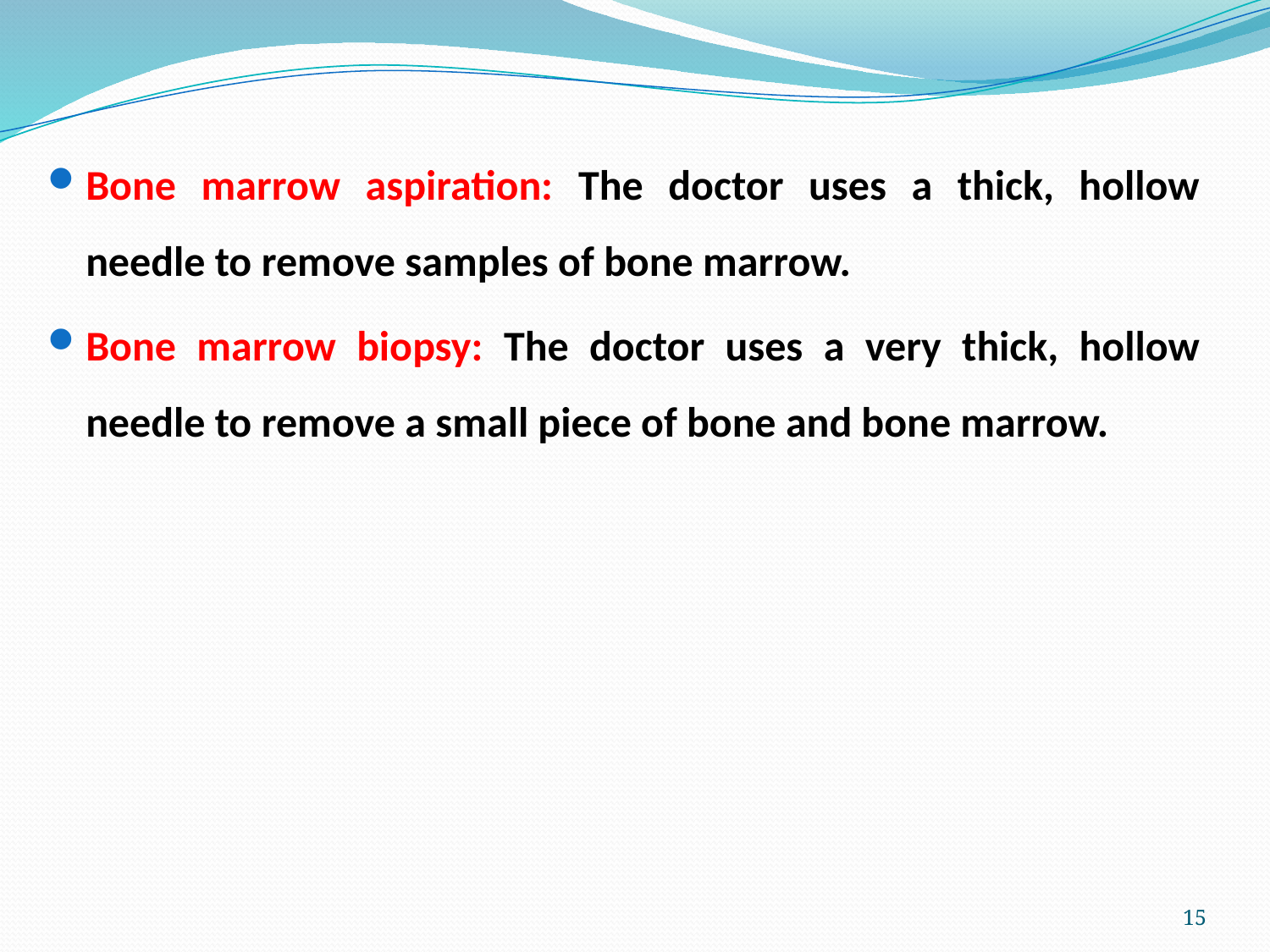

Bone marrow aspiration: The doctor uses a thick, hollow needle to remove samples of bone marrow.
Bone marrow biopsy: The doctor uses a very thick, hollow needle to remove a small piece of bone and bone marrow.

15